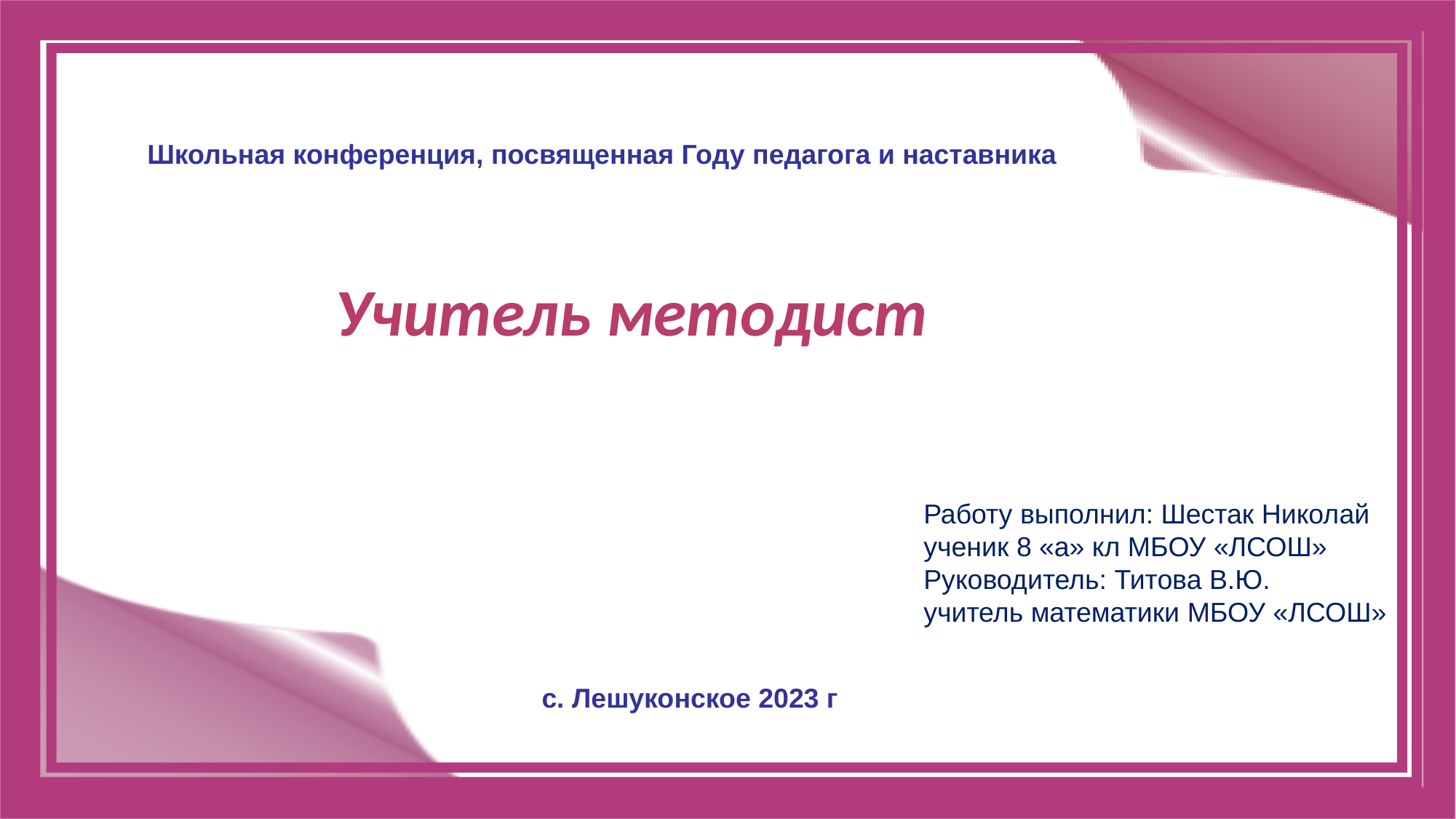

Школьная конференция, посвященная Году педагога и наставника

Учитель методист
Работу выполнил: Шестак Николай ученик 8 «а» кл МБОУ «ЛСОШ»
Руководитель: Титова В.Ю.
учитель математики МБОУ «ЛСОШ»

с. Лешуконское 2023 г